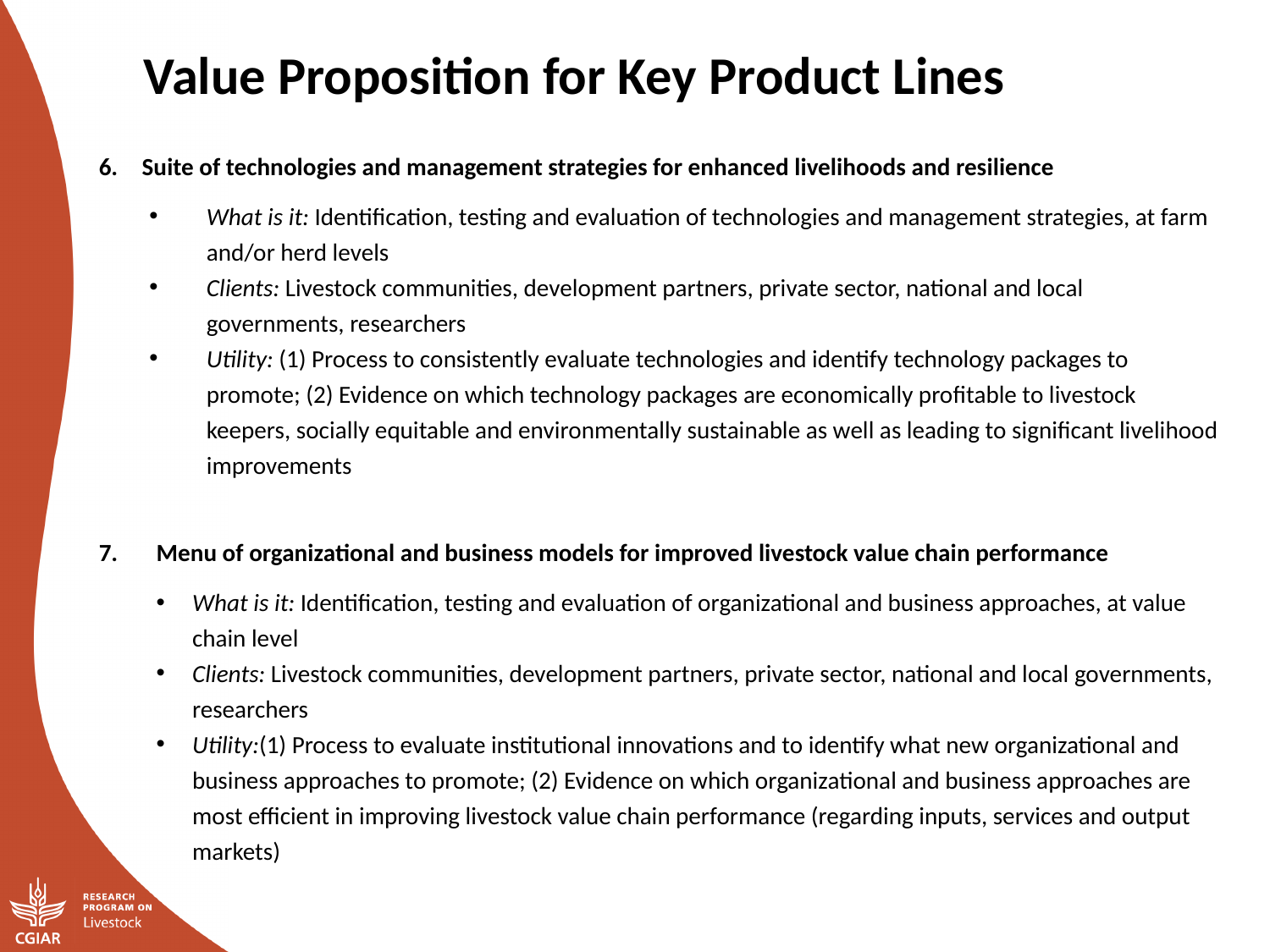

Value Proposition for Key Product Lines
Suite of technologies and management strategies for enhanced livelihoods and resilience
What is it: Identification, testing and evaluation of technologies and management strategies, at farm and/or herd levels
Clients: Livestock communities, development partners, private sector, national and local governments, researchers
Utility: (1) Process to consistently evaluate technologies and identify technology packages to promote; (2) Evidence on which technology packages are economically profitable to livestock keepers, socially equitable and environmentally sustainable as well as leading to significant livelihood improvements

Menu of organizational and business models for improved livestock value chain performance
What is it: Identification, testing and evaluation of organizational and business approaches, at value chain level
Clients: Livestock communities, development partners, private sector, national and local governments, researchers
Utility:(1) Process to evaluate institutional innovations and to identify what new organizational and business approaches to promote; (2) Evidence on which organizational and business approaches are most efficient in improving livestock value chain performance (regarding inputs, services and output markets)